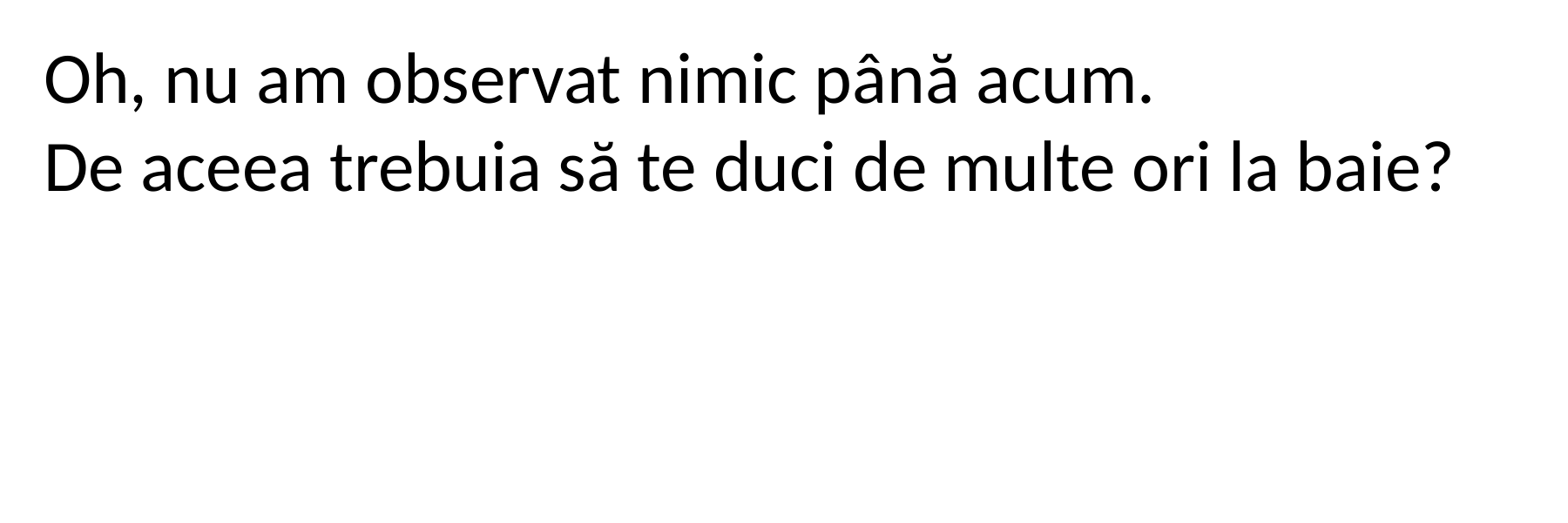

Oh, nu am observat nimic până acum.
De aceea trebuia să te duci de multe ori la baie?